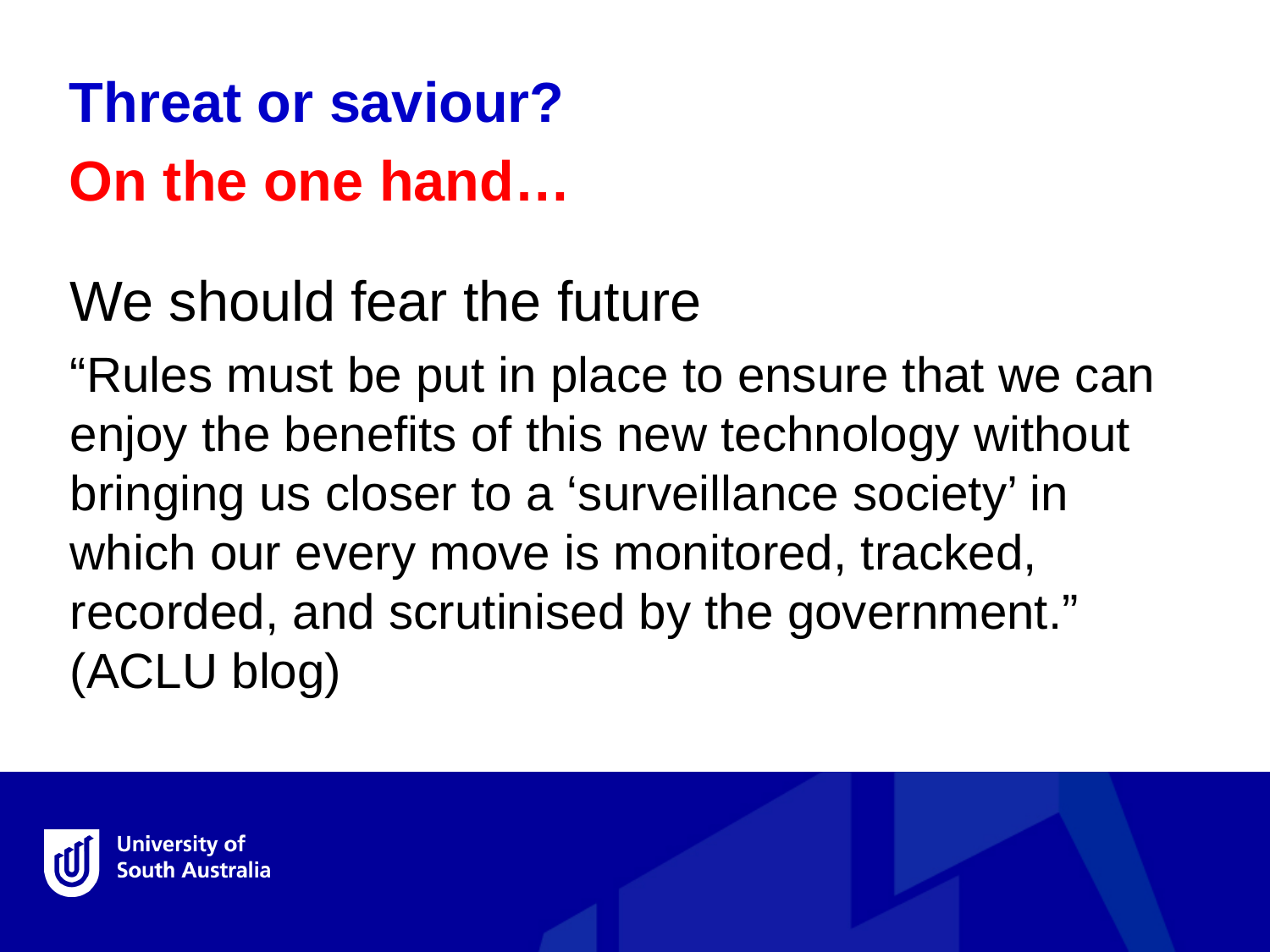

Threat or saviour?
On the one hand…

We should fear the future
“Rules must be put in place to ensure that we can enjoy the benefits of this new technology without bringing us closer to a ‘surveillance society’ in which our every move is monitored, tracked, recorded, and scrutinised by the government.” (ACLU blog)